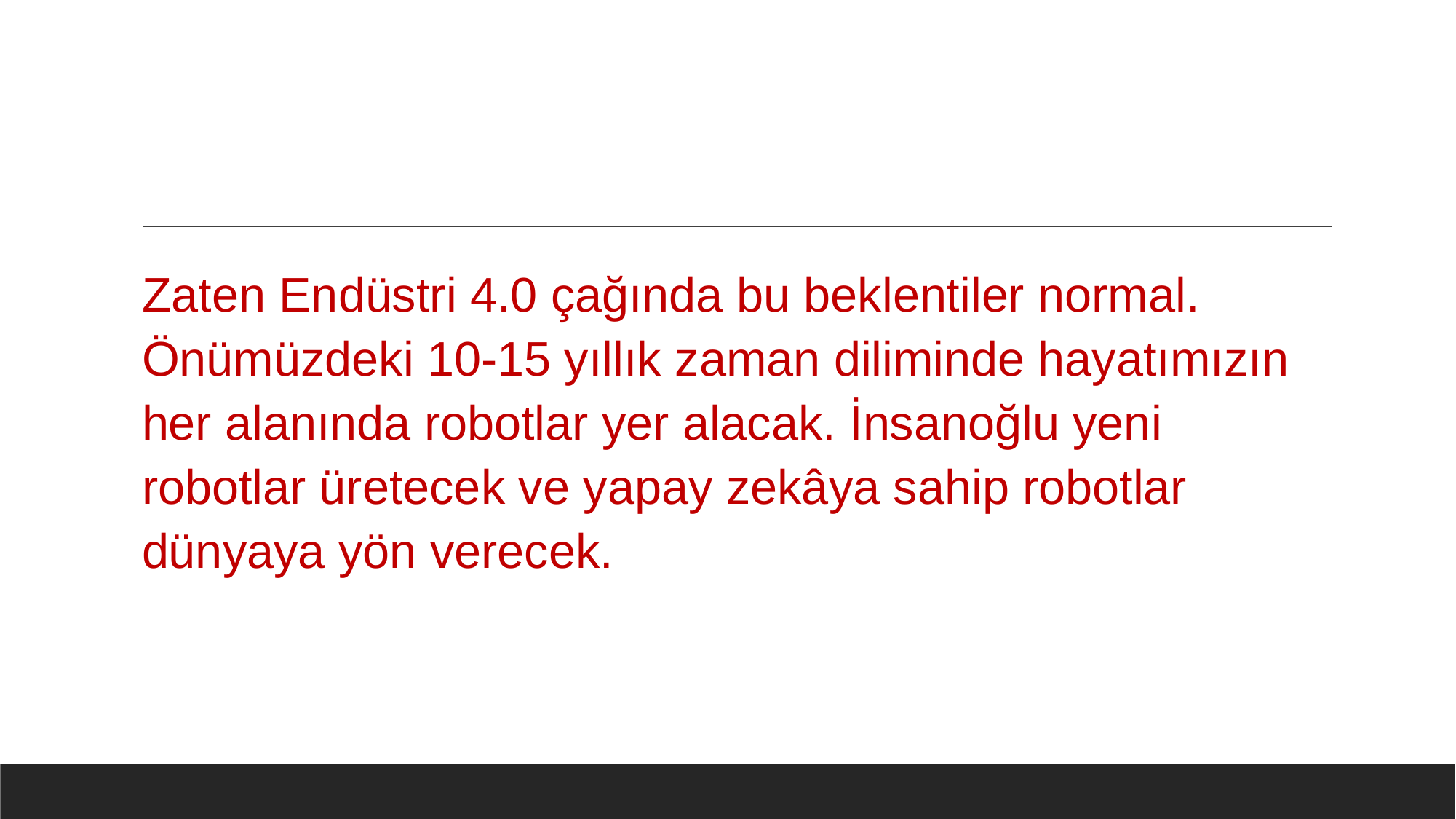

Zaten Endüstri 4.0 çağında bu beklentiler normal. Önümüzdeki 10-15 yıllık zaman diliminde hayatımızın her alanında robotlar yer alacak. İnsanoğlu yeni robotlar üretecek ve yapay zekâya sahip robotlar dünyaya yön verecek.